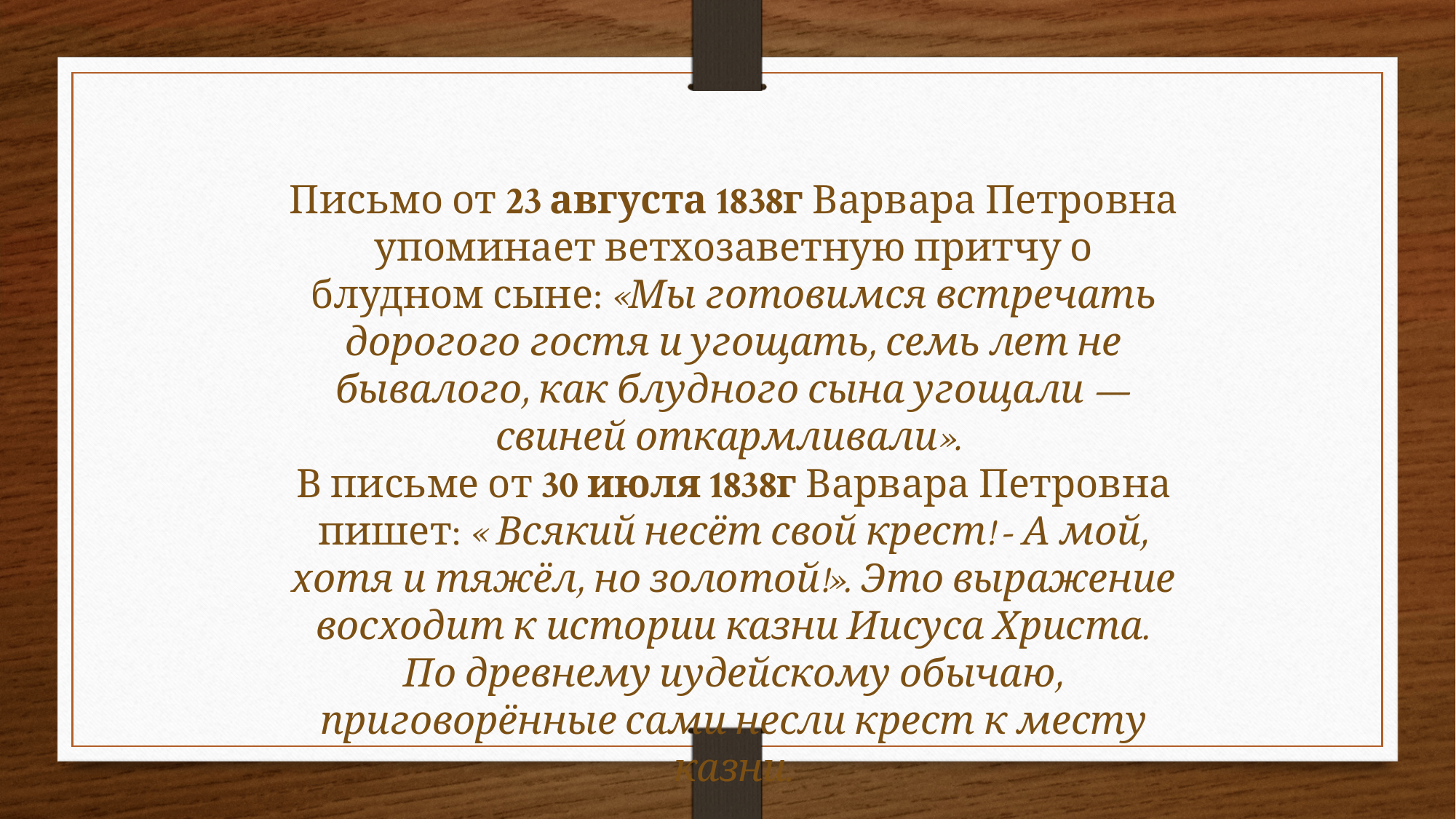

Письмо от 23 августа 1838г Варвара Петровна упоминает ветхозаветную притчу о блудном сыне: «Мы готовимся встречать дорогого гостя и угощать, семь лет не бывалого, как блудного сына угощали — свиней откармливали».
В письме от 30 июля 1838г Варвара Петровна пишет: « Всякий несёт свой крест! - А мой, хотя и тяжёл, но золотой!». Это выражение восходит к истории казни Иисуса Христа. По древнему иудейскому обычаю, приговорённые сами несли крест к месту казни.